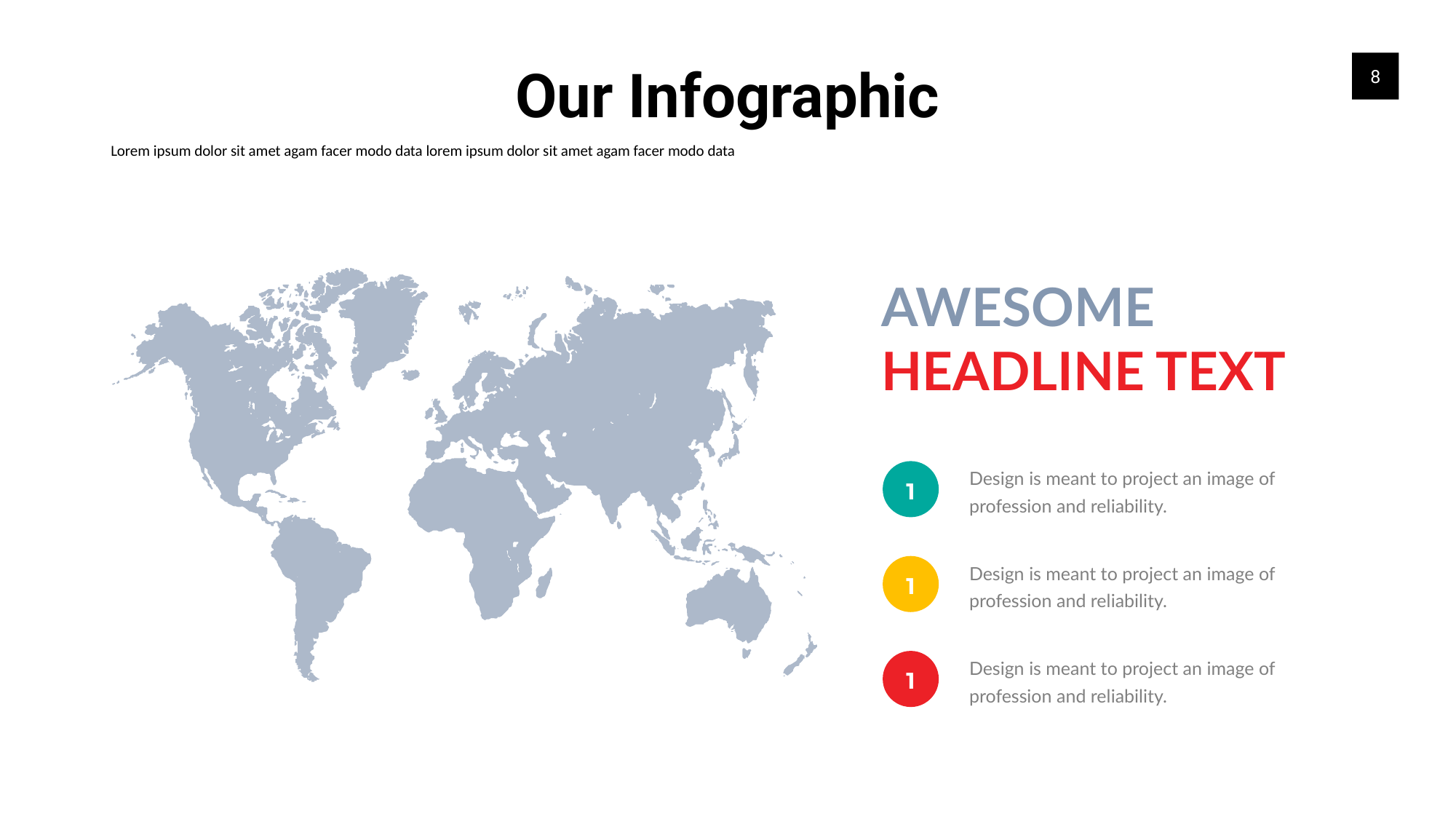

Our Infographic
8
Lorem ipsum dolor sit amet agam facer modo data lorem ipsum dolor sit amet agam facer modo data

AWESOME
HEADLINE TEXT

1
Design is meant to project an image of profession and reliability.

1
Design is meant to project an image of profession and reliability.

1
Design is meant to project an image of profession and reliability.